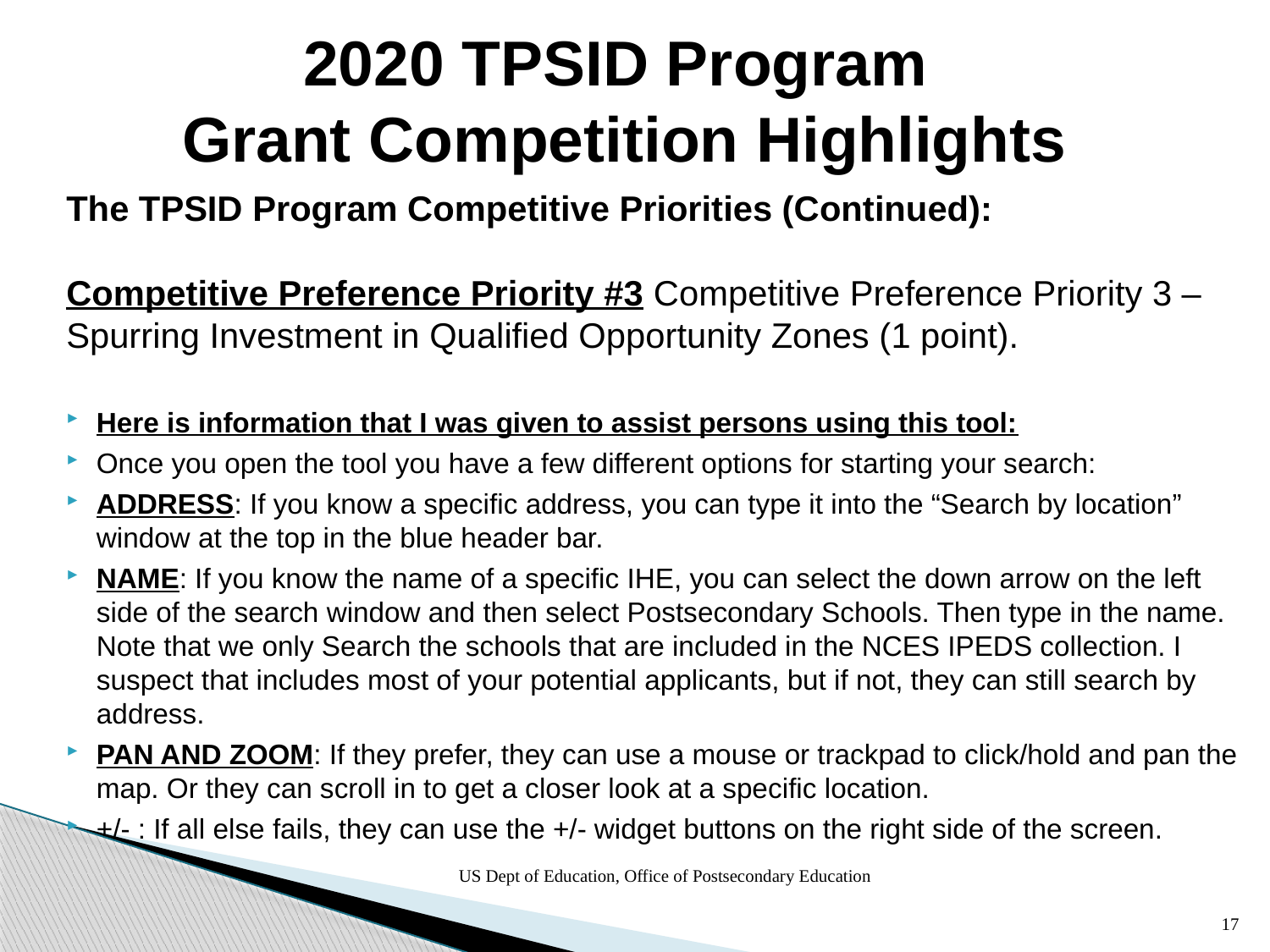

2020 TPSID Program
Grant Competition Highlights
The TPSID Program Competitive Priorities (Continued):

Competitive Preference Priority #3 Competitive Preference Priority 3 – Spurring Investment in Qualified Opportunity Zones (1 point).

Here is information that I was given to assist persons using this tool:
Once you open the tool you have a few different options for starting your search:
ADDRESS: If you know a specific address, you can type it into the “Search by location” window at the top in the blue header bar.
NAME: If you know the name of a specific IHE, you can select the down arrow on the left side of the search window and then select Postsecondary Schools. Then type in the name. Note that we only Search the schools that are included in the NCES IPEDS collection. I suspect that includes most of your potential applicants, but if not, they can still search by address.
PAN AND ZOOM: If they prefer, they can use a mouse or trackpad to click/hold and pan the map. Or they can scroll in to get a closer look at a specific location.
+/- : If all else fails, they can use the +/- widget buttons on the right side of the screen.

US Dept of Education, Office of Postsecondary Education
17